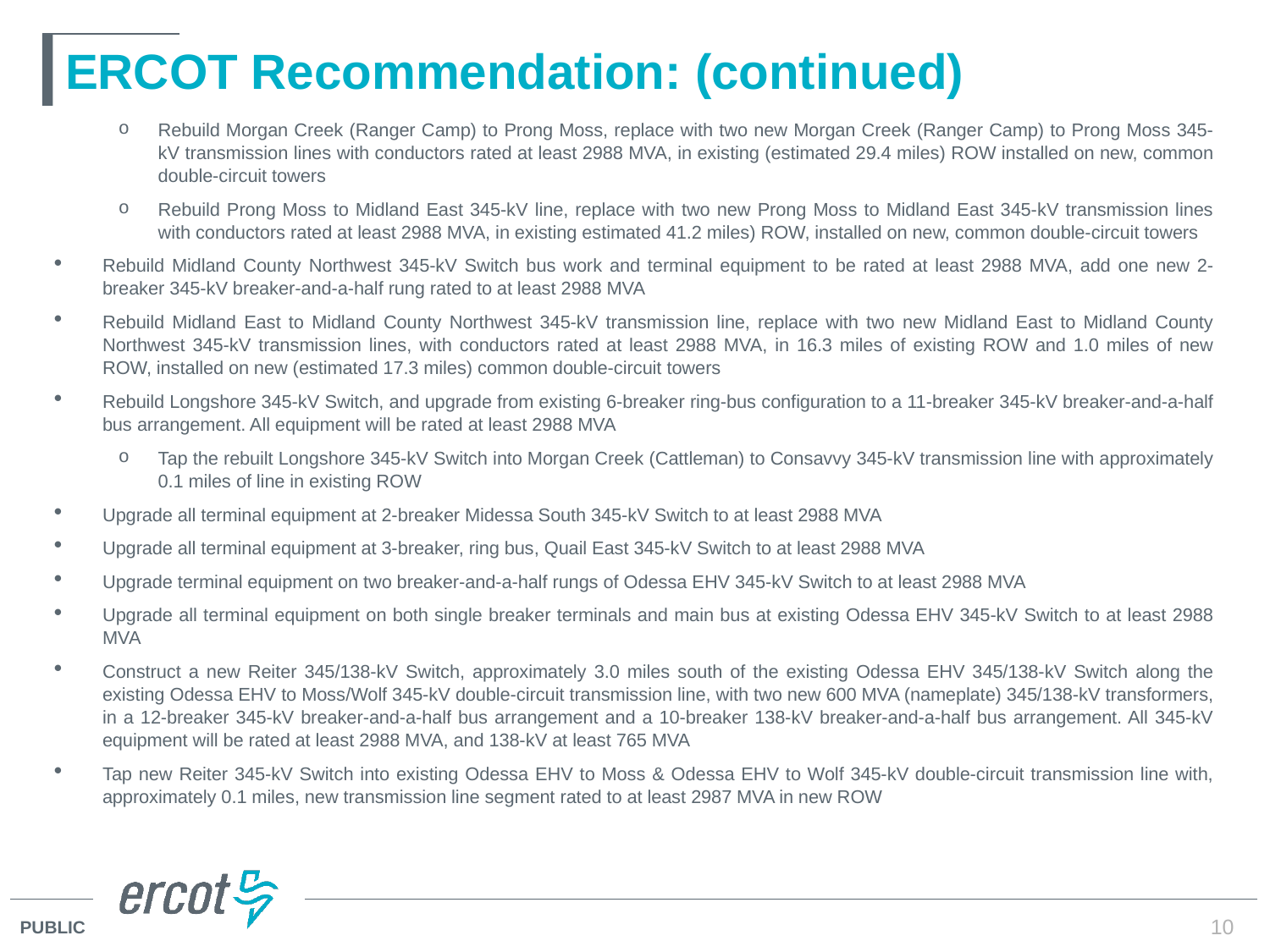

# ERCOT Recommendation: (continued)
Rebuild Morgan Creek (Ranger Camp) to Prong Moss, replace with two new Morgan Creek (Ranger Camp) to Prong Moss 345-kV transmission lines with conductors rated at least 2988 MVA, in existing (estimated 29.4 miles) ROW installed on new, common double-circuit towers
Rebuild Prong Moss to Midland East 345-kV line, replace with two new Prong Moss to Midland East 345-kV transmission lines with conductors rated at least 2988 MVA, in existing estimated 41.2 miles) ROW, installed on new, common double-circuit towers
Rebuild Midland County Northwest 345-kV Switch bus work and terminal equipment to be rated at least 2988 MVA, add one new 2-breaker 345-kV breaker-and-a-half rung rated to at least 2988 MVA
Rebuild Midland East to Midland County Northwest 345-kV transmission line, replace with two new Midland East to Midland County Northwest 345-kV transmission lines, with conductors rated at least 2988 MVA, in 16.3 miles of existing ROW and 1.0 miles of new ROW, installed on new (estimated 17.3 miles) common double-circuit towers
Rebuild Longshore 345-kV Switch, and upgrade from existing 6-breaker ring-bus configuration to a 11-breaker 345-kV breaker-and-a-half bus arrangement. All equipment will be rated at least 2988 MVA
Tap the rebuilt Longshore 345-kV Switch into Morgan Creek (Cattleman) to Consavvy 345-kV transmission line with approximately 0.1 miles of line in existing ROW
Upgrade all terminal equipment at 2-breaker Midessa South 345-kV Switch to at least 2988 MVA
Upgrade all terminal equipment at 3-breaker, ring bus, Quail East 345-kV Switch to at least 2988 MVA
Upgrade terminal equipment on two breaker-and-a-half rungs of Odessa EHV 345-kV Switch to at least 2988 MVA
Upgrade all terminal equipment on both single breaker terminals and main bus at existing Odessa EHV 345-kV Switch to at least 2988 MVA
Construct a new Reiter 345/138-kV Switch, approximately 3.0 miles south of the existing Odessa EHV 345/138-kV Switch along the existing Odessa EHV to Moss/Wolf 345-kV double-circuit transmission line, with two new 600 MVA (nameplate) 345/138-kV transformers, in a 12-breaker 345-kV breaker-and-a-half bus arrangement and a 10-breaker 138-kV breaker-and-a-half bus arrangement. All 345-kV equipment will be rated at least 2988 MVA, and 138-kV at least 765 MVA
Tap new Reiter 345-kV Switch into existing Odessa EHV to Moss & Odessa EHV to Wolf 345-kV double-circuit transmission line with, approximately 0.1 miles, new transmission line segment rated to at least 2987 MVA in new ROW

10